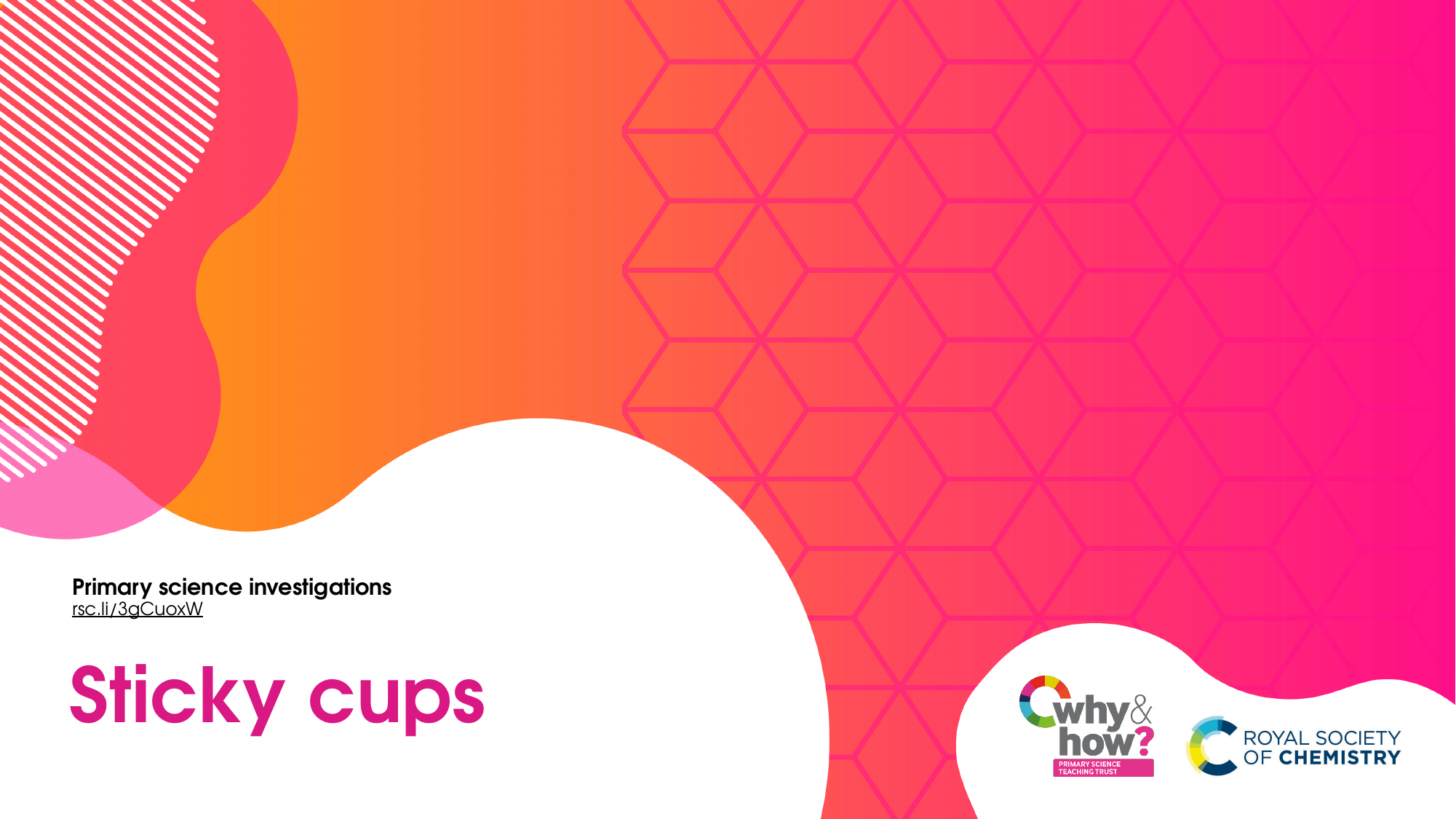

# Primary science investigations rsc.li/3gCuoxW
Sticky cups